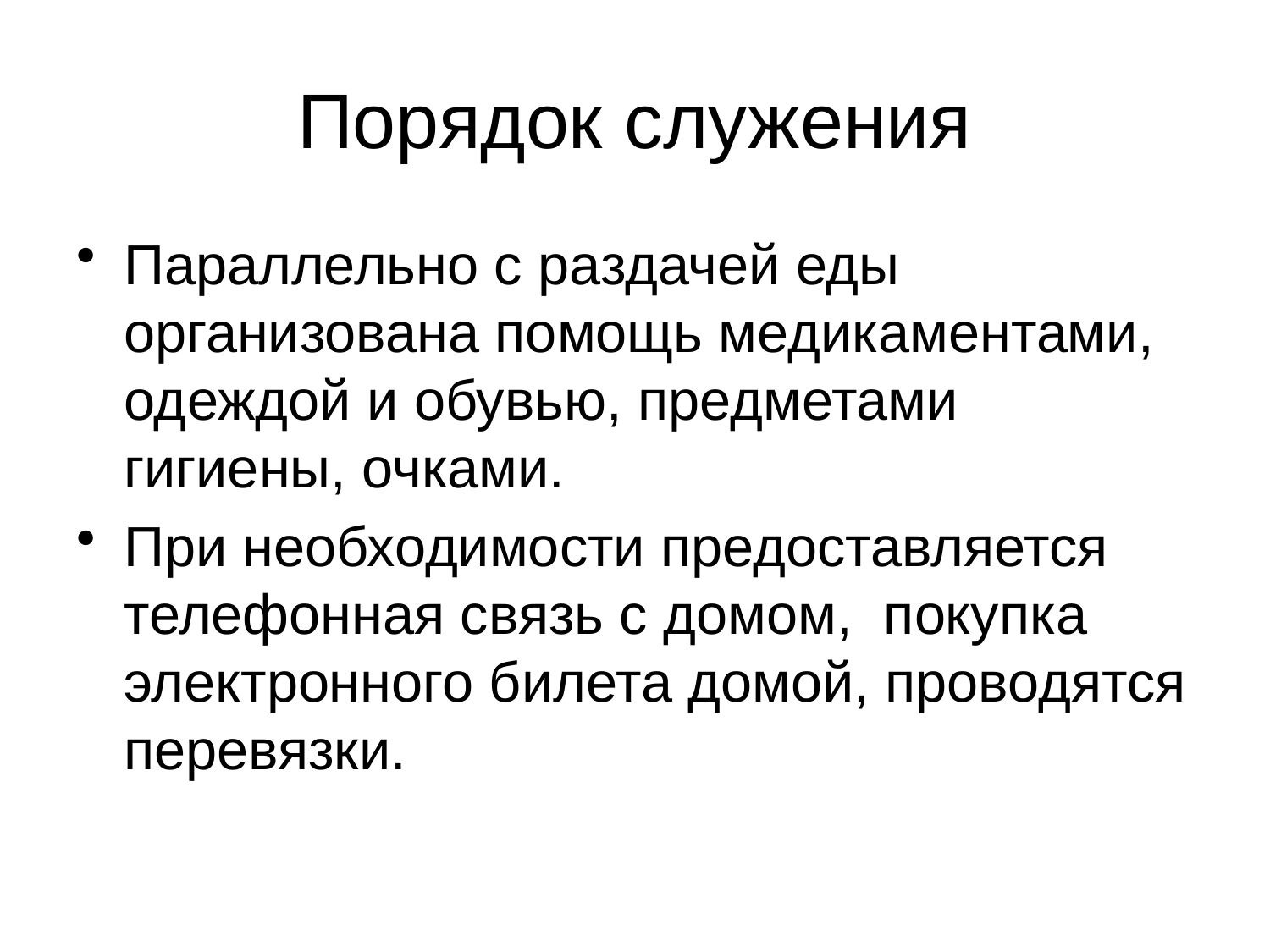

# Порядок служения
Параллельно с раздачей еды организована помощь медикаментами, одеждой и обувью, предметами гигиены, очками.
При необходимости предоставляется телефонная связь с домом,  покупка электронного билета домой, проводятся перевязки.